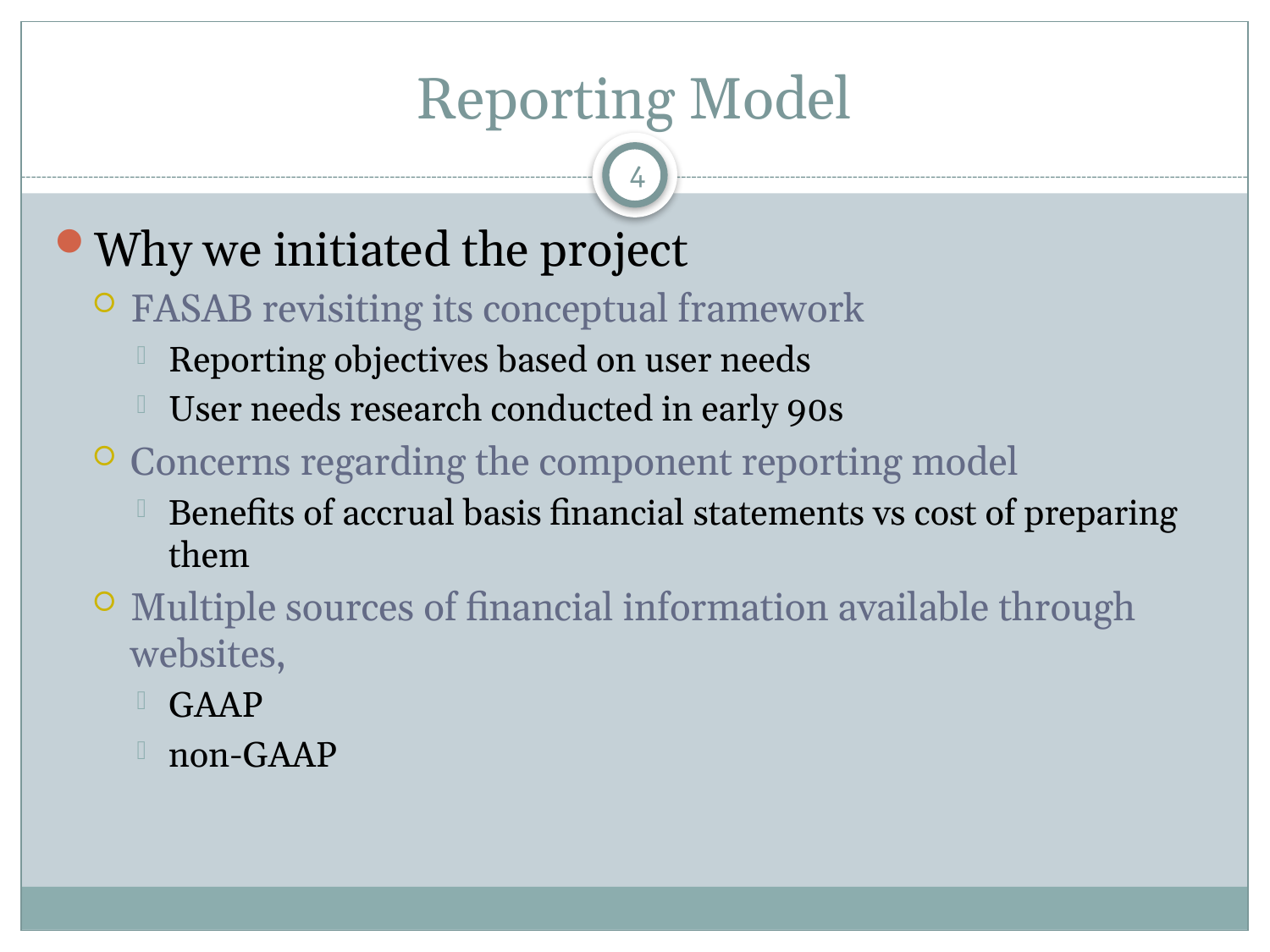

# Reporting Model
4
Why we initiated the project
FASAB revisiting its conceptual framework
Reporting objectives based on user needs
User needs research conducted in early 90s
Concerns regarding the component reporting model
Benefits of accrual basis financial statements vs cost of preparing them
Multiple sources of financial information available through websites,
GAAP
non-GAAP